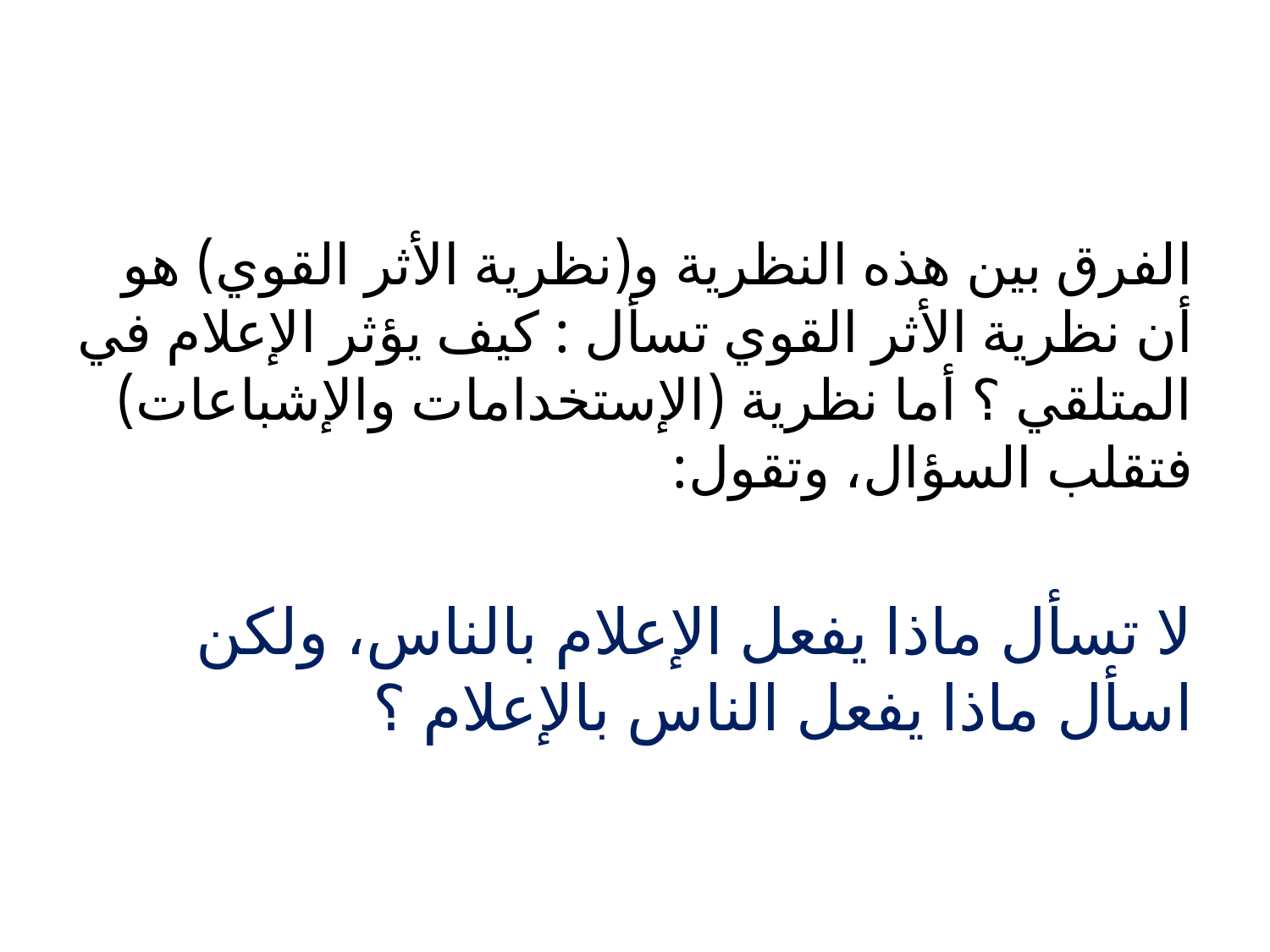

#
الفرق بين هذه النظرية و(نظرية الأثر القوي) هو أن نظرية الأثر القوي تسأل : كيف يؤثر الإعلام في المتلقي ؟ أما نظرية (الإستخدامات والإشباعات) فتقلب السؤال، وتقول:

لا تسأل ماذا يفعل الإعلام بالناس، ولكن اسأل ماذا يفعل الناس بالإعلام ؟